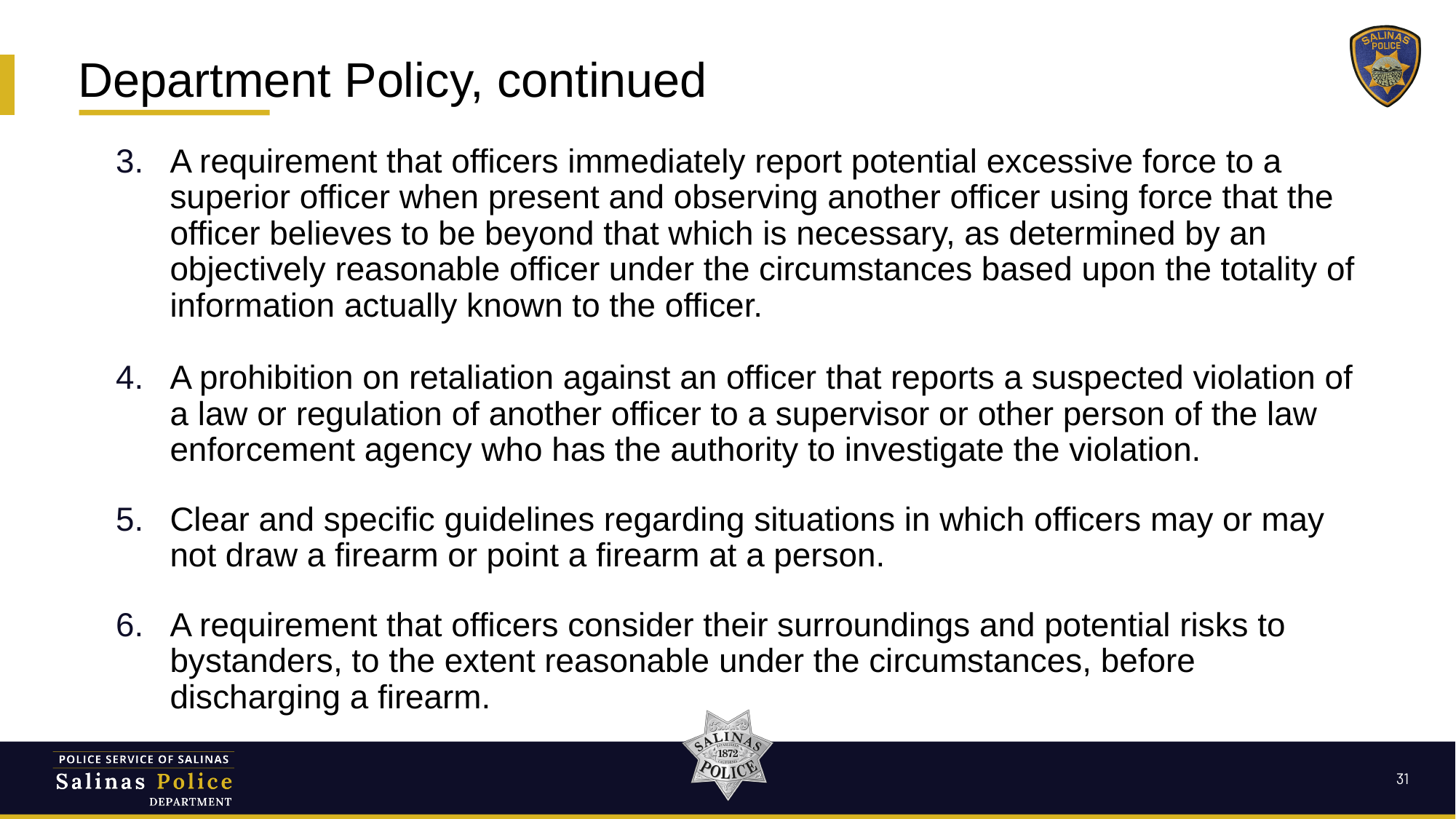

# Department Policy, continued
A requirement that officers immediately report potential excessive force to a superior officer when present and observing another officer using force that the officer believes to be beyond that which is necessary, as determined by an objectively reasonable officer under the circumstances based upon the totality of information actually known to the officer.
A prohibition on retaliation against an officer that reports a suspected violation of a law or regulation of another officer to a supervisor or other person of the law enforcement agency who has the authority to investigate the violation.
Clear and specific guidelines regarding situations in which officers may or may not draw a firearm or point a firearm at a person.
A requirement that officers consider their surroundings and potential risks to bystanders, to the extent reasonable under the circumstances, before discharging a firearm.